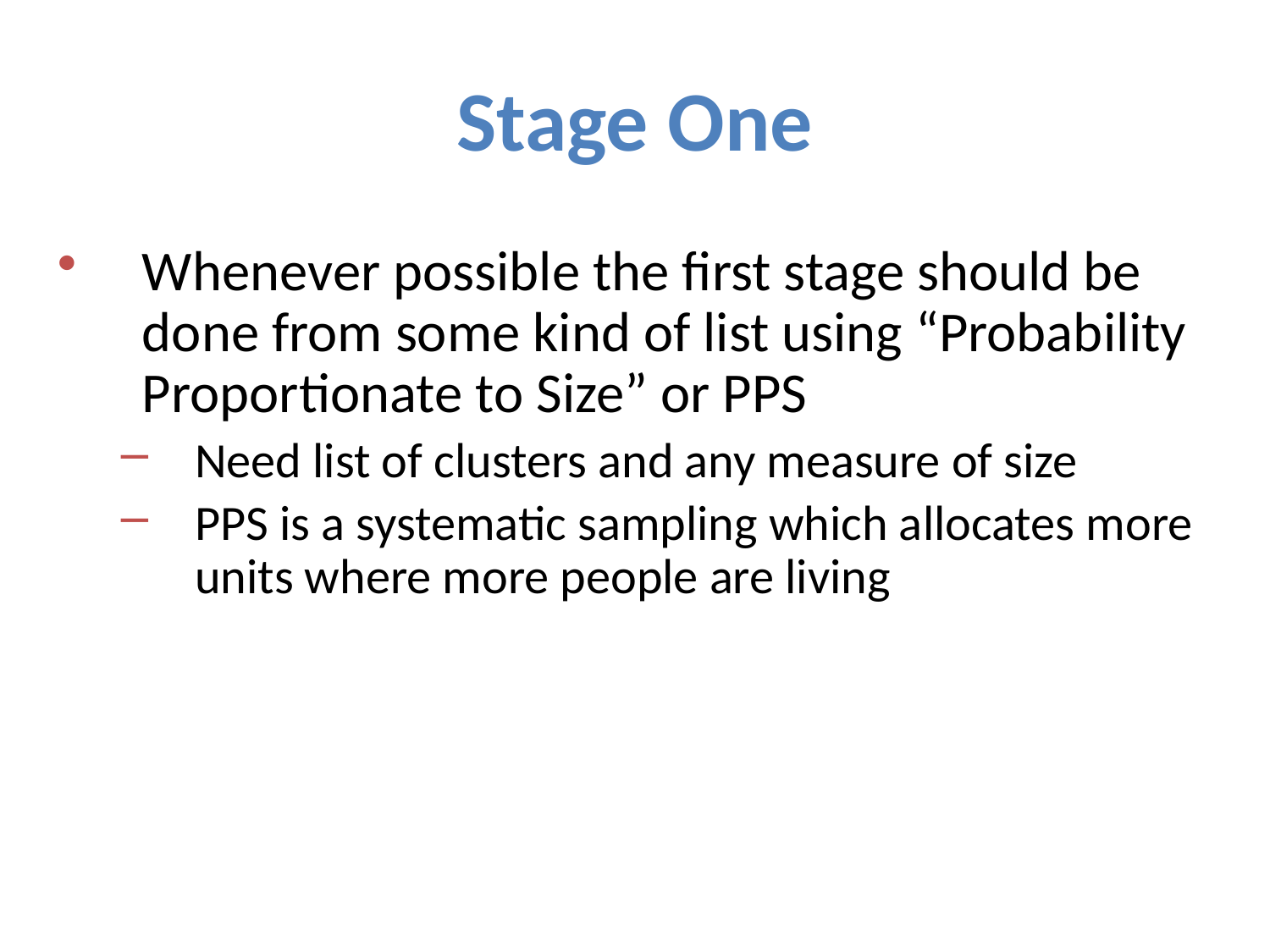

Stage One
Whenever possible the first stage should be done from some kind of list using “Probability Proportionate to Size” or PPS
Need list of clusters and any measure of size
PPS is a systematic sampling which allocates more units where more people are living